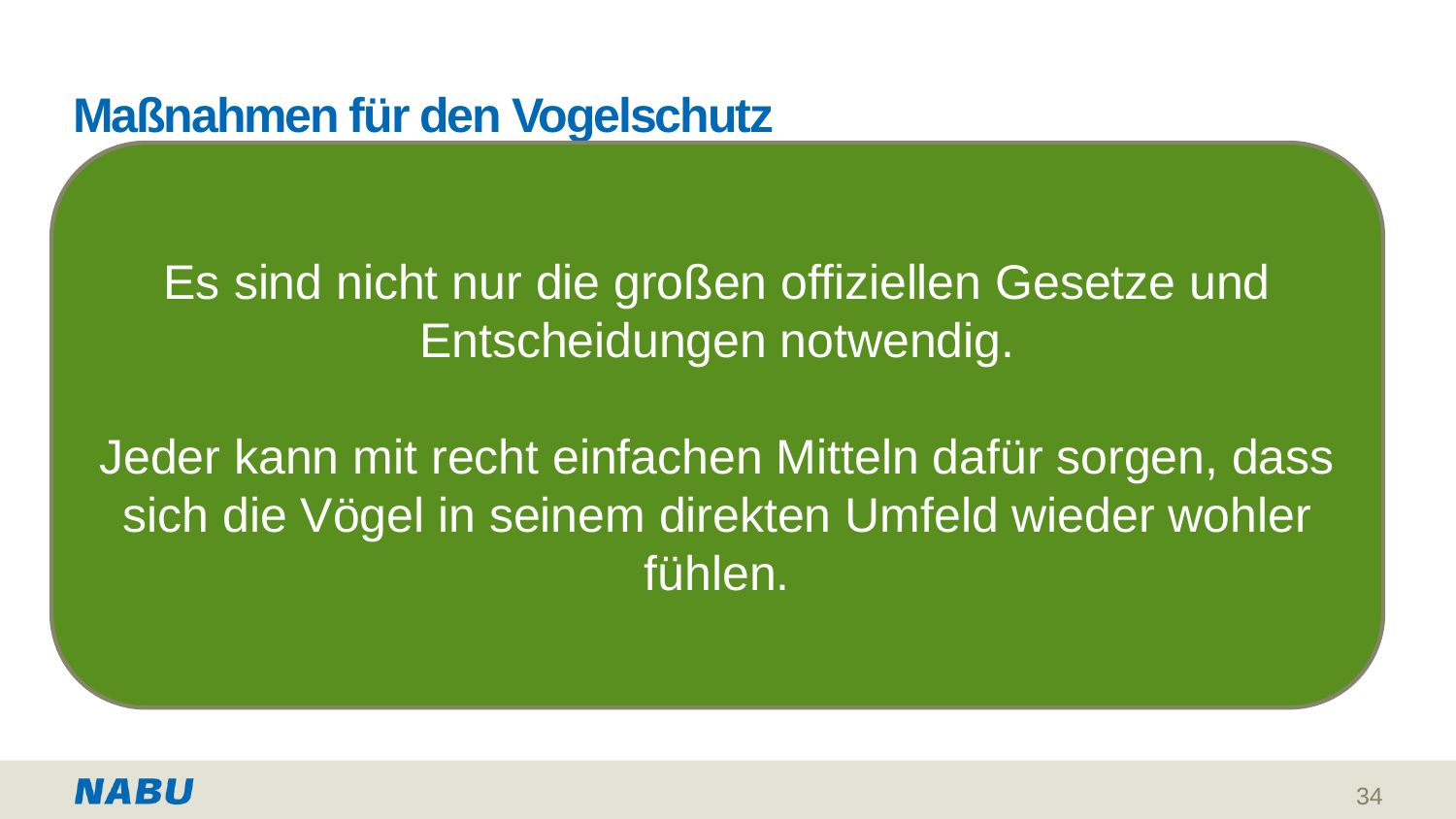

# Maßnahmen für den Vogelschutz
Es sind nicht nur die großen offiziellen Gesetze und Entscheidungen notwendig.

Jeder kann mit recht einfachen Mitteln dafür sorgen, dass sich die Vögel in seinem direkten Umfeld wieder wohler fühlen.
(Wieder)begrünen von Ackerbrachen und Feldrainen
Anpflanzungen von Hecken
Erhöhung des Totholzanteils in den Wäldern
Verbot des Fangs und der Haltung von Wildvögeln

Kaufen von Bio-Produkten
Anbringen von Nistkästen
Gartengestaltung mit einheimischen Pflanzenarten
Anbringen von speziellen Folien und Vogelattrappen auf Glasflächen
Informieren über gefährdete Arten
Fütterungen in „harten Wintern“
Rücksichtnahme während der Brutzeit
Beachten der Vorschriften von Naturschutzgebieten
34